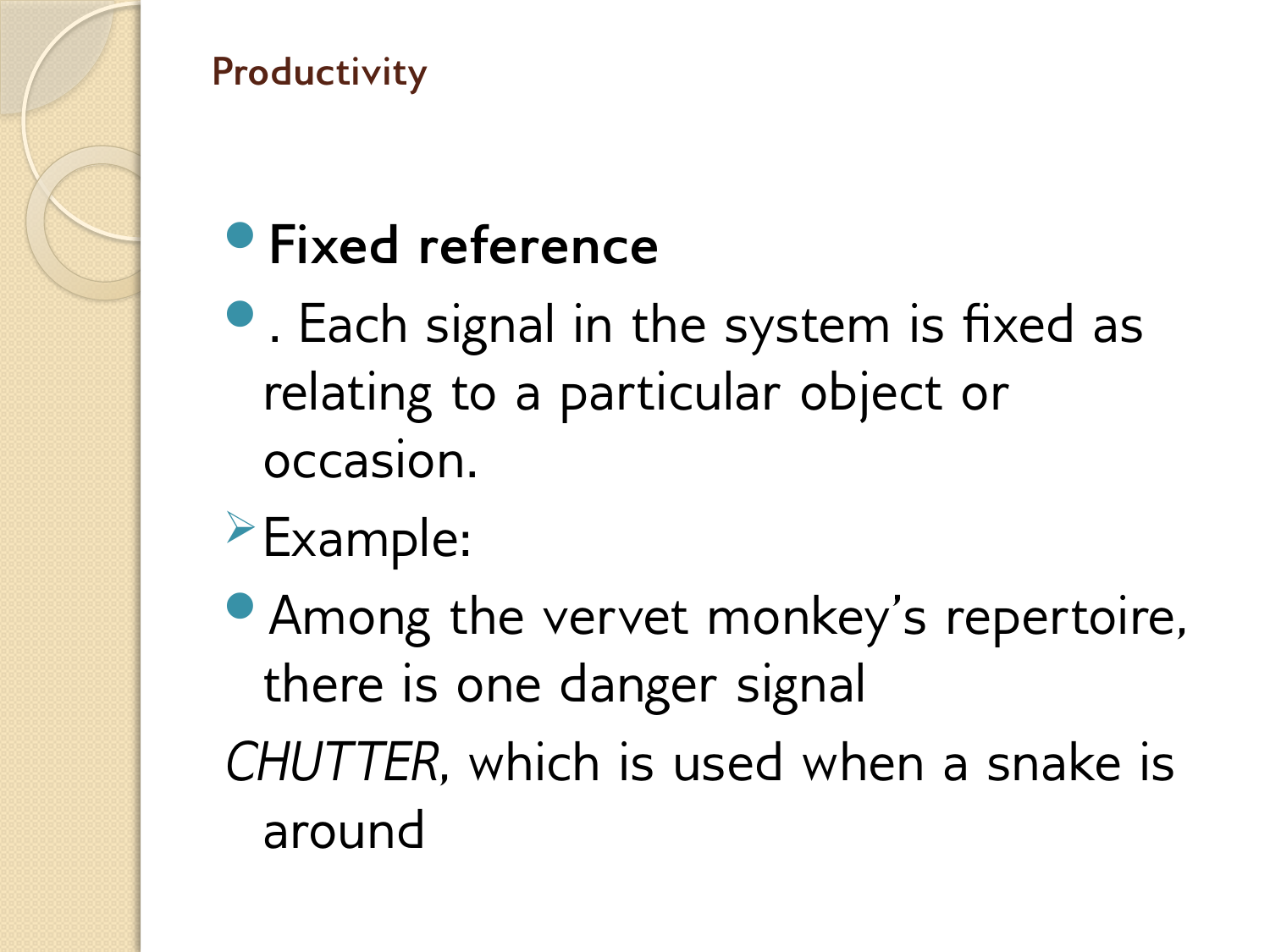

# Productivity
Fixed reference
. Each signal in the system is fixed as relating to a particular object or occasion.
Example:
Among the vervet monkey’s repertoire, there is one danger signal
CHUTTER, which is used when a snake is around